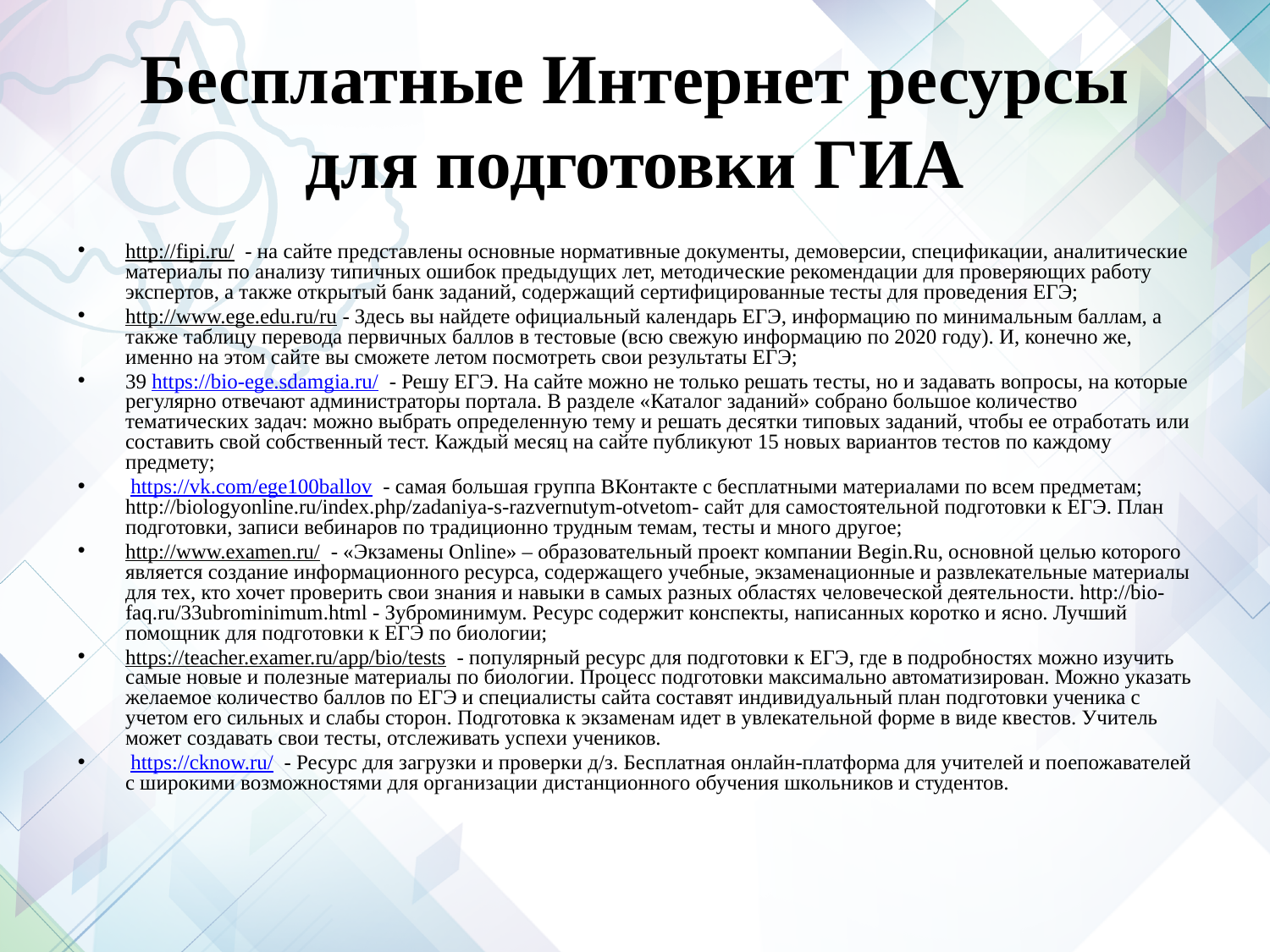

# Бесплатные Интернет ресурсы для подготовки ГИА
http://fipi.ru/  - на сайте представлены основные нормативные документы, демоверсии, спецификации, аналитические материалы по анализу типичных ошибок предыдущих лет, методические рекомендации для проверяющих работу экспертов, а также открытый банк заданий, содержащий сертифицированные тесты для проведения ЕГЭ;
http://www.ege.edu.ru/ru - Здесь вы найдете официальный календарь ЕГЭ, информацию по минимальным баллам, а также таблицу перевода первичных баллов в тестовые (всю свежую информацию по 2020 году). И, конечно же, именно на этом сайте вы сможете летом посмотреть свои результаты ЕГЭ;
39 https://bio-ege.sdamgia.ru/  - Решу ЕГЭ. На сайте можно не только решать тесты, но и задавать вопросы, на которые регулярно отвечают администраторы портала. В разделе «Каталог заданий» собрано большое количество тематических задач: можно выбрать определенную тему и решать десятки типовых заданий, чтобы ее отработать или составить свой собственный тест. Каждый месяц на сайте публикуют 15 новых вариантов тестов по каждому предмету;
 https://vk.com/ege100ballov  - самая большая группа ВКонтакте с бесплатными материалами по всем предметам; http://biologyonline.ru/index.php/zadaniya-s-razvernutym-otvetom- сайт для самостоятельной подготовки к ЕГЭ. План подготовки, записи вебинаров по традиционно трудным темам, тесты и много другое;
http://www.examen.ru/  - «Экзамены Online» – образовательный проект компании Begin.Ru, основной целью которого является создание информационного ресурса, содержащего учебные, экзаменационные и развлекательные материалы для тех, кто хочет проверить свои знания и навыки в самых разных областях человеческой деятельности. http://bio-faq.ru/33ubrominimum.html - Зуброминимум. Ресурс содержит конспекты, написанных коротко и ясно. Лучший помощник для подготовки к ЕГЭ по биологии;
https://teacher.examer.ru/app/bio/tests  - популярный ресурс для подготовки к ЕГЭ, где в подробностях можно изучить самые новые и полезные материалы по биологии. Процесс подготовки максимально автоматизирован. Можно указать желаемое количество баллов по ЕГЭ и специалисты сайта составят индивидуальный план подготовки ученика с учетом его сильных и слабы сторон. Подготовка к экзаменам идет в увлекательной форме в виде квестов. Учитель может создавать свои тесты, отслеживать успехи учеников.
 https://cknow.ru/  - Ресурс для загрузки и проверки д/з. Бесплатная онлайн-платформа для учителей и поепожавателей с широкими возможностями для организации дистанционного обучения школьников и студентов.